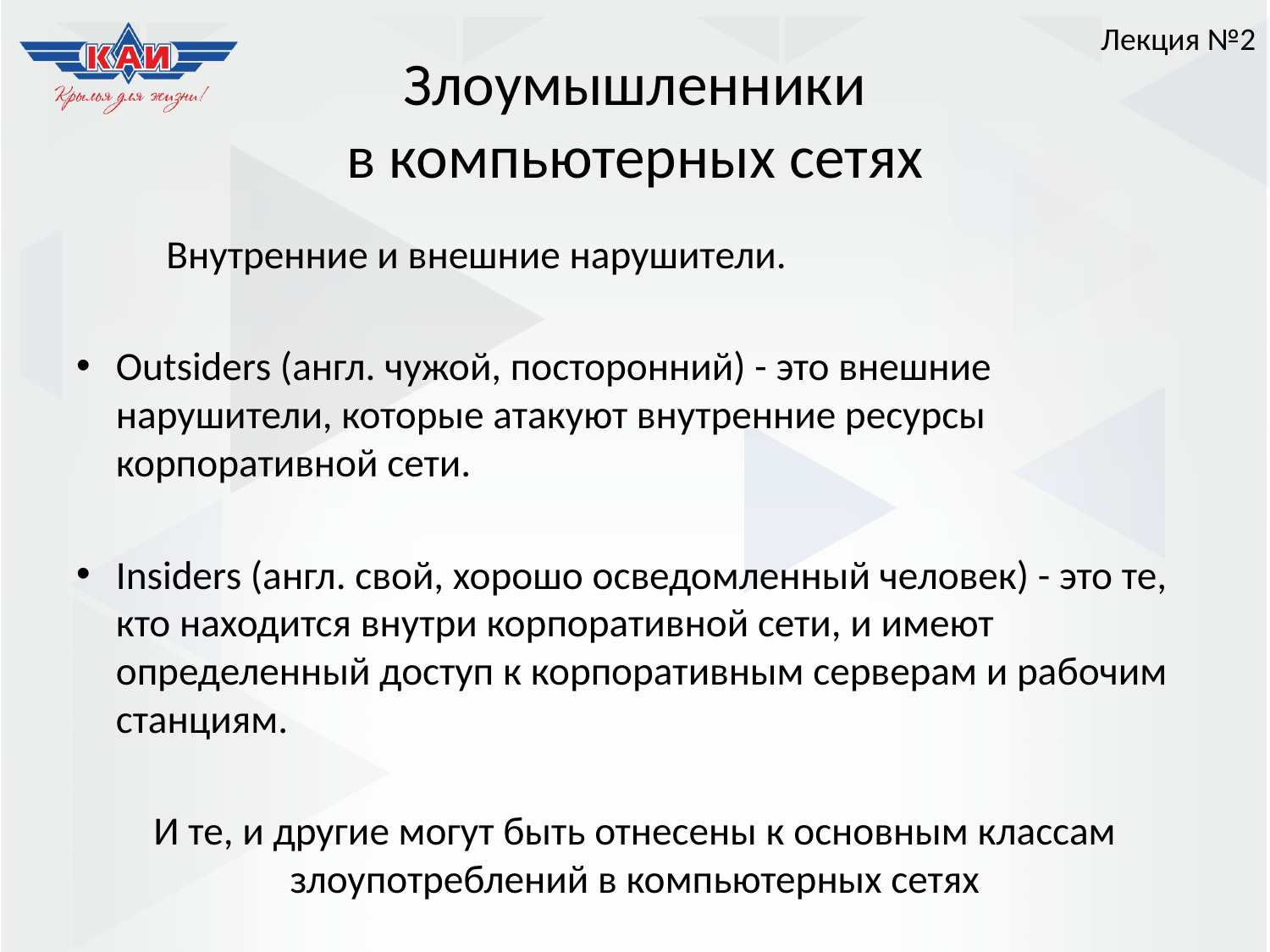

Лекция №2
# Злоумышленники в компьютерных сетях
	Внутренние и внешние нарушители.

Outsiders (англ. чужой, посторонний) - это внешние нарушители, которые атакуют внутренние ресурсы корпоративной сети.

Insiders (англ. свой, хорошо осведомленный человек) - это те, кто находится внутри корпоративной сети, и имеют определенный доступ к корпоративным серверам и рабочим станциям.

И те, и другие могут быть отнесены к основным классам злоупотреблений в компьютерных сетях